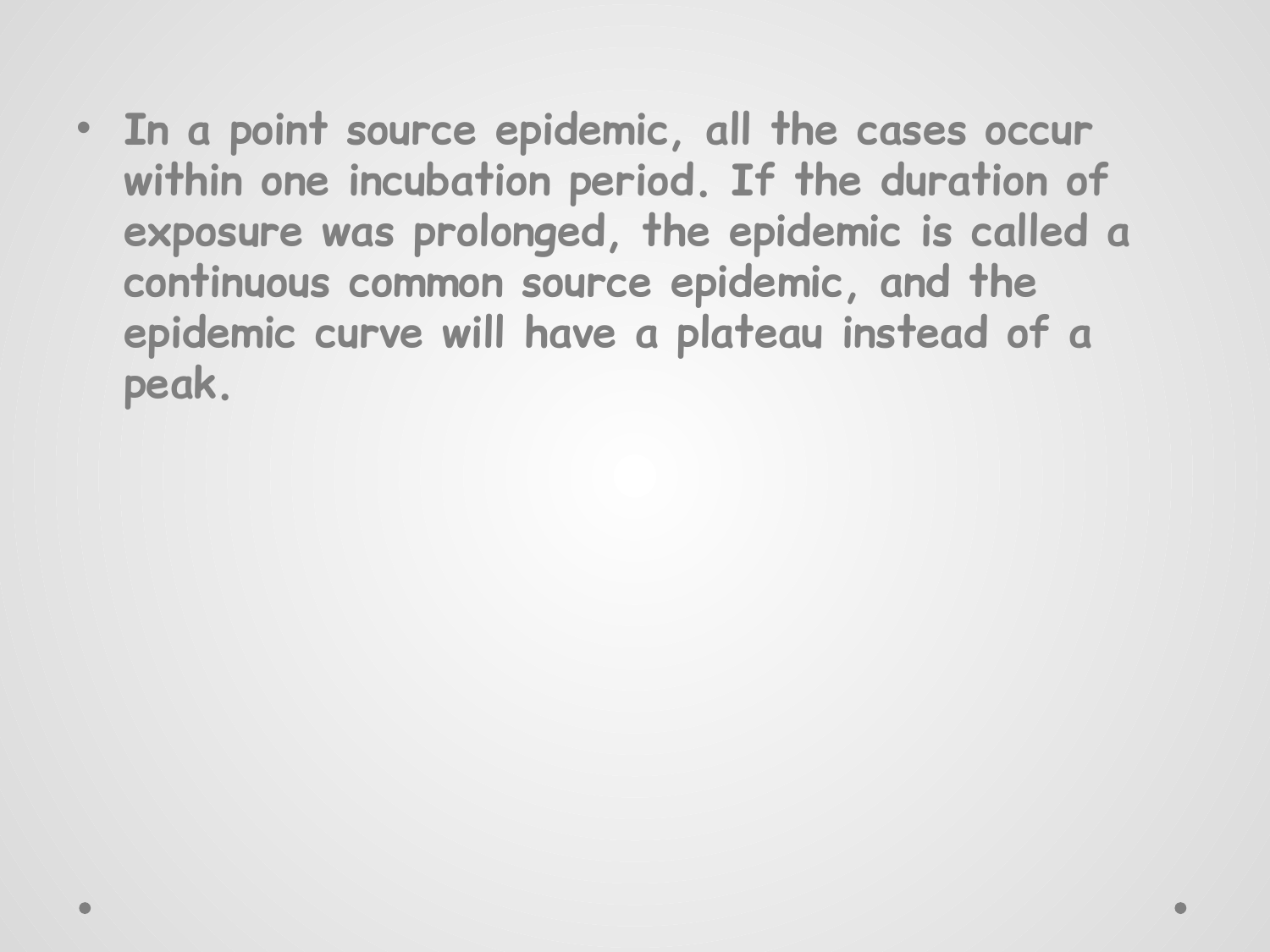

In a point source epidemic, all the cases occur within one incubation period. If the duration of exposure was prolonged, the epidemic is called a continuous common source epidemic, and the epidemic curve will have a plateau instead of a peak.